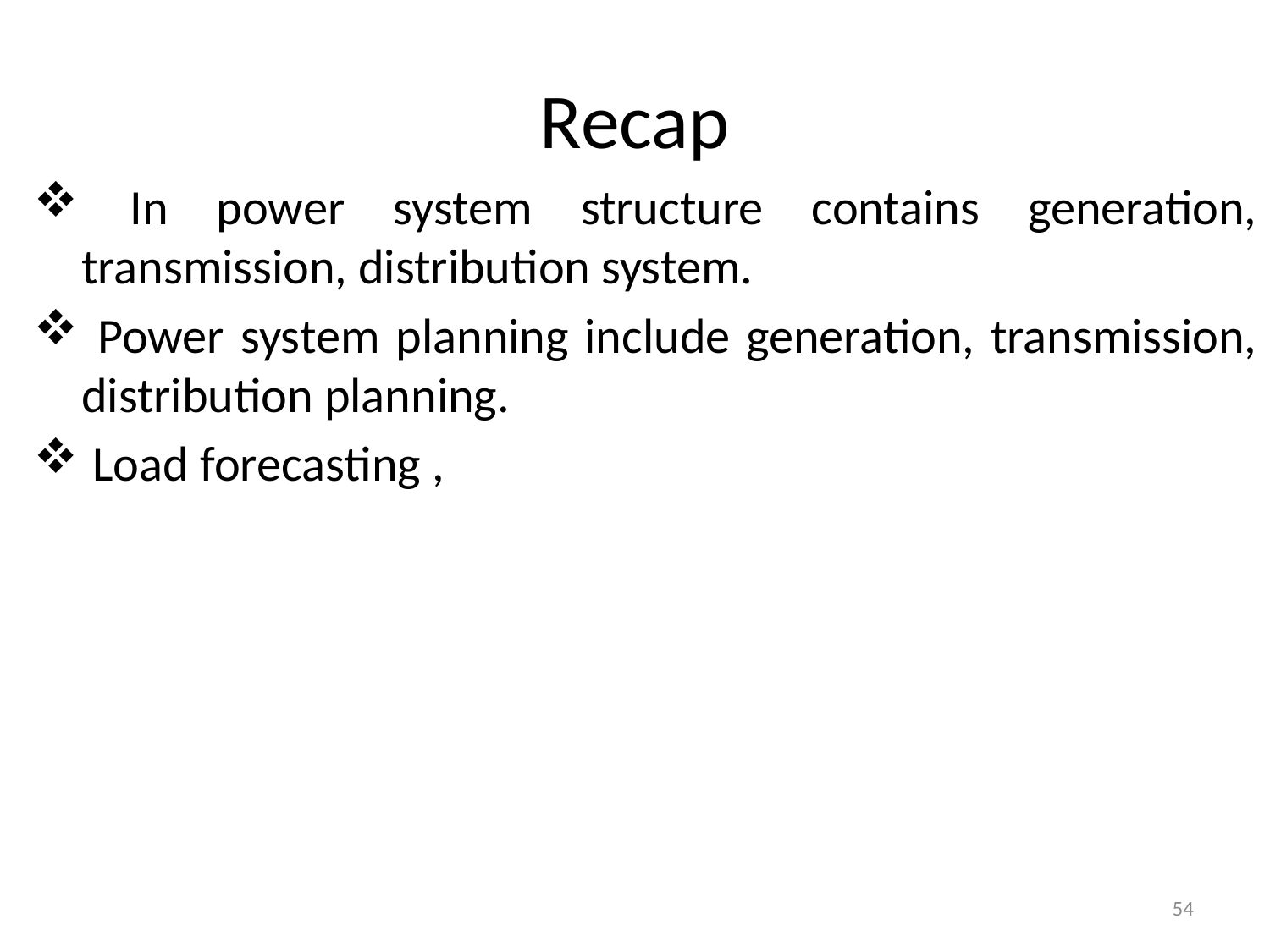

# Recap
 In power system structure contains generation, transmission, distribution system.
 Power system planning include generation, transmission, distribution planning.
 Load forecasting ,
54